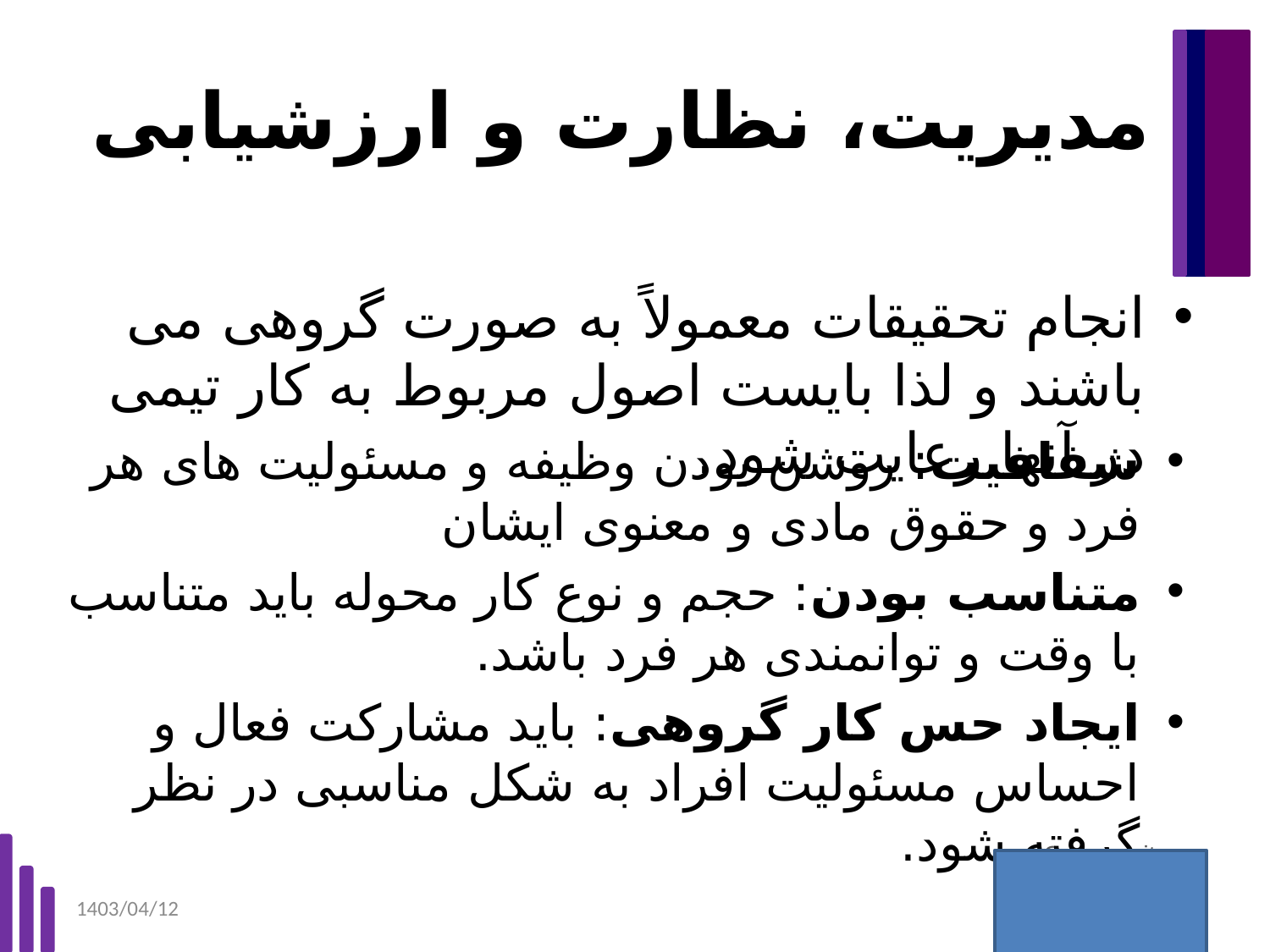

# مدیریت، نظارت و ارزشیابی
انجام تحقیقات معمولاً به صورت گروهی می باشند و لذا بایست اصول مربوط به کار تیمی در آنها رعایت شود.
شفافیت: روشن بودن وظیفه و مسئولیت های هر فرد و حقوق مادی و معنوی ایشان
متناسب بودن: حجم و نوع کار محوله باید متناسب با وقت و توانمندی هر فرد باشد.
ایجاد حس کار گروهی: باید مشارکت فعال و احساس مسئولیت افراد به شکل مناسبی در نظر گرفته شود.

1403/04/12